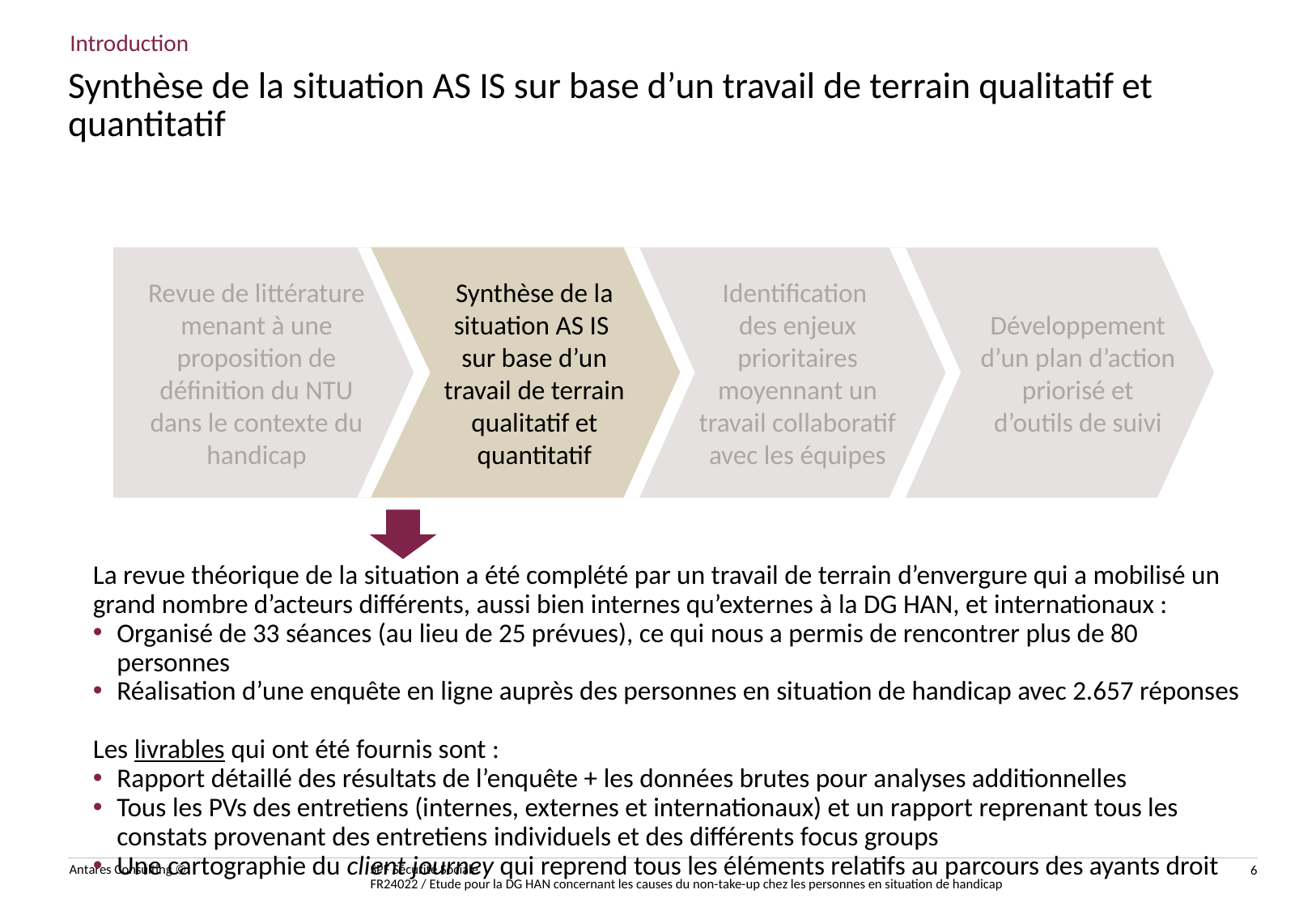

Introduction
# Synthèse de la situation AS IS sur base d’un travail de terrain qualitatif et quantitatif
Revue de littérature menant à une proposition de définition du NTU dans le contexte du handicap

Synthèse de la situation AS IS
sur base d’un travail de terrain qualitatif et quantitatif

Identification
des enjeux prioritaires moyennant un travail collaboratif avec les équipes
Développement d’un plan d’action priorisé et d’outils de suivi

La revue théorique de la situation a été complété par un travail de terrain d’envergure qui a mobilisé un grand nombre d’acteurs différents, aussi bien internes qu’externes à la DG HAN, et internationaux :
Organisé de 33 séances (au lieu de 25 prévues), ce qui nous a permis de rencontrer plus de 80 personnes
Réalisation d’une enquête en ligne auprès des personnes en situation de handicap avec 2.657 réponses

Les livrables qui ont été fournis sont :
Rapport détaillé des résultats de l’enquête + les données brutes pour analyses additionnelles
Tous les PVs des entretiens (internes, externes et internationaux) et un rapport reprenant tous les constats provenant des entretiens individuels et des différents focus groups
Une cartographie du client journey qui reprend tous les éléments relatifs au parcours des ayants droit